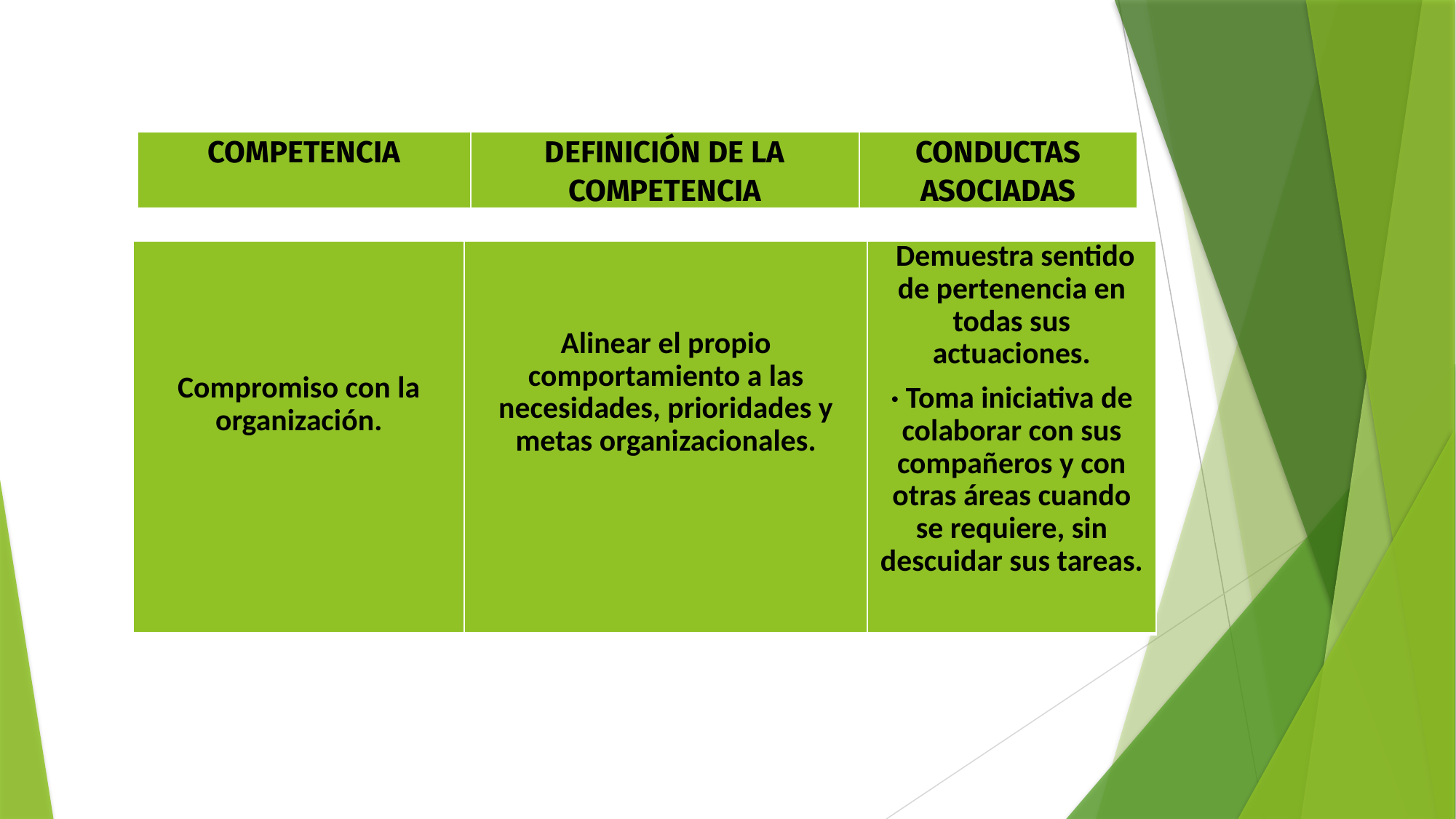

#
| COMPETENCIA | DEFINICIÓN DE LA COMPETENCIA | CONDUCTAS ASOCIADAS |
| --- | --- | --- |
| Compromiso con la organización. | Alinear el propio comportamiento a las necesidades, prioridades y metas organizacionales. | Demuestra sentido de pertenencia en todas sus actuaciones. · Toma iniciativa de colaborar con sus compañeros y con otras áreas cuando se requiere, sin descuidar sus tareas. |
| --- | --- | --- |